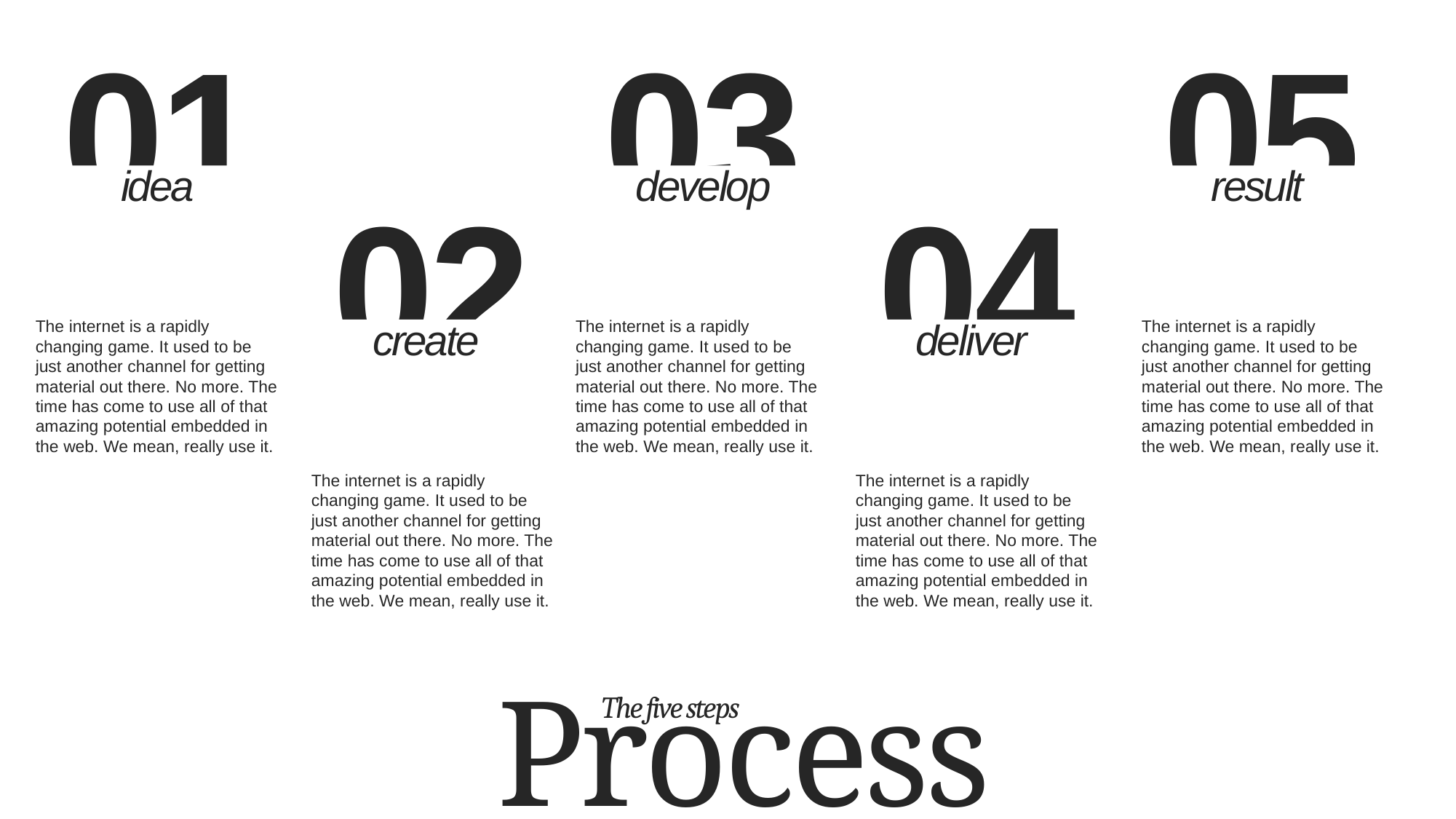

01
03
05
idea
develop
result
02
04
The internet is a rapidly changing game. It used to be just another channel for getting material out there. No more. The time has come to use all of that amazing potential embedded in the web. We mean, really use it.
The internet is a rapidly changing game. It used to be just another channel for getting material out there. No more. The time has come to use all of that amazing potential embedded in the web. We mean, really use it.
The internet is a rapidly changing game. It used to be just another channel for getting material out there. No more. The time has come to use all of that amazing potential embedded in the web. We mean, really use it.
create
deliver
The internet is a rapidly changing game. It used to be just another channel for getting material out there. No more. The time has come to use all of that amazing potential embedded in the web. We mean, really use it.
The internet is a rapidly changing game. It used to be just another channel for getting material out there. No more. The time has come to use all of that amazing potential embedded in the web. We mean, really use it.
Process
The five steps